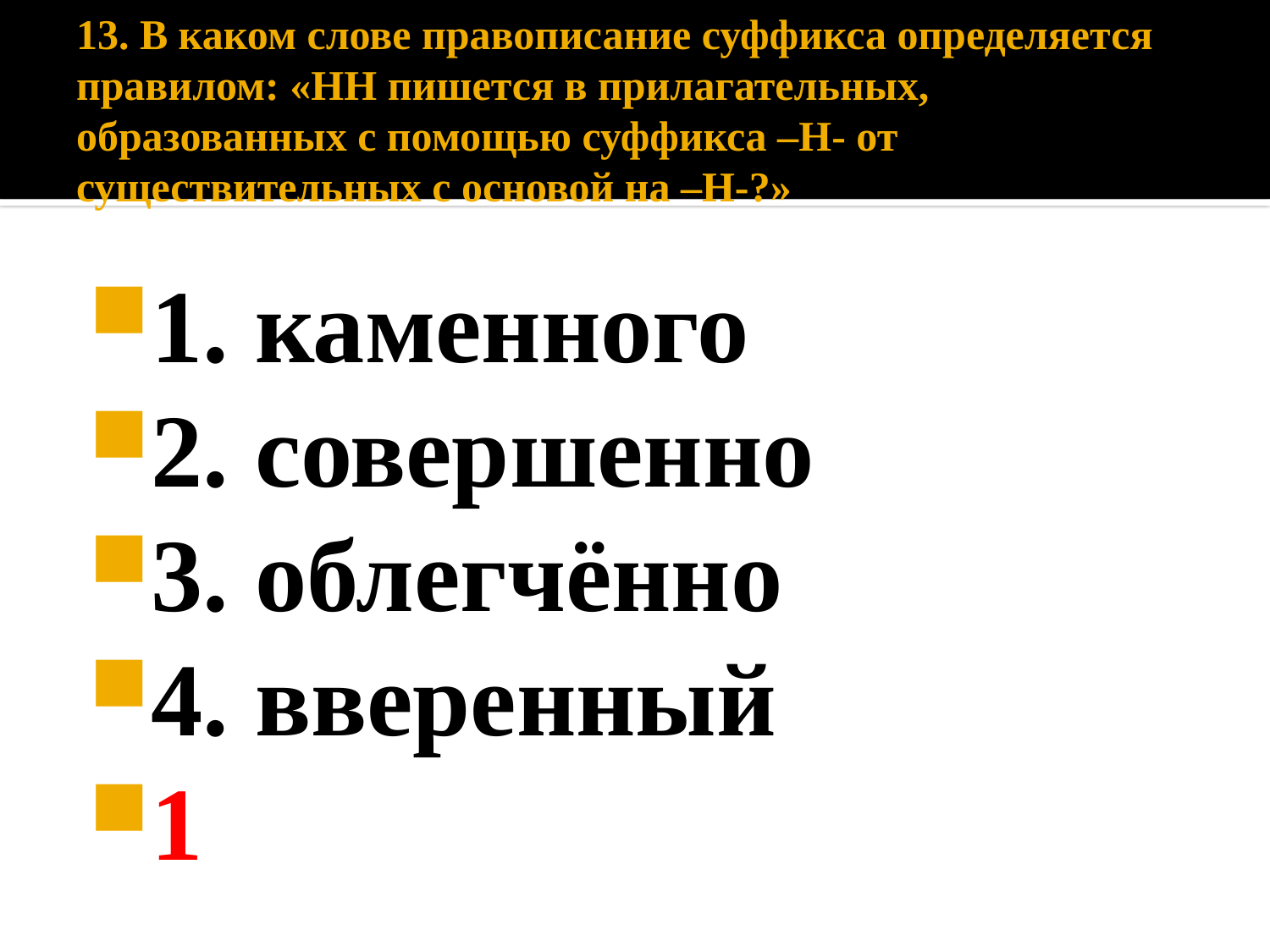

# 13. В каком слове правописание суффикса определяется правилом: «НН пишется в прилагательных, образованных с помощью суффикса –Н- от существительных с основой на –Н-?»
1. каменного
2. совершенно
3. облегчённо
4. вверенный
1